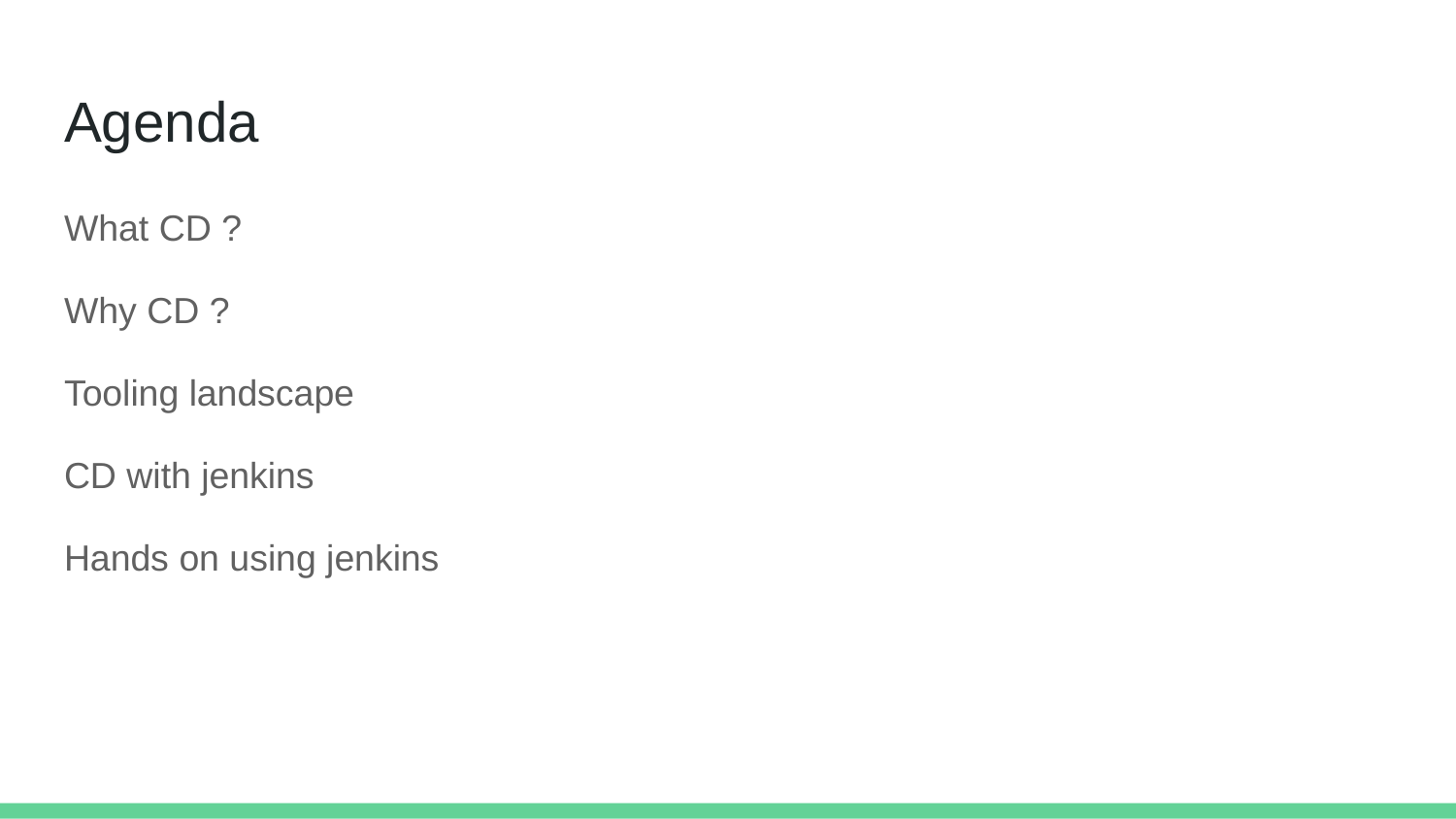

# Agenda
What CD ?
Why CD ?
Tooling landscape
CD with jenkins
Hands on using jenkins